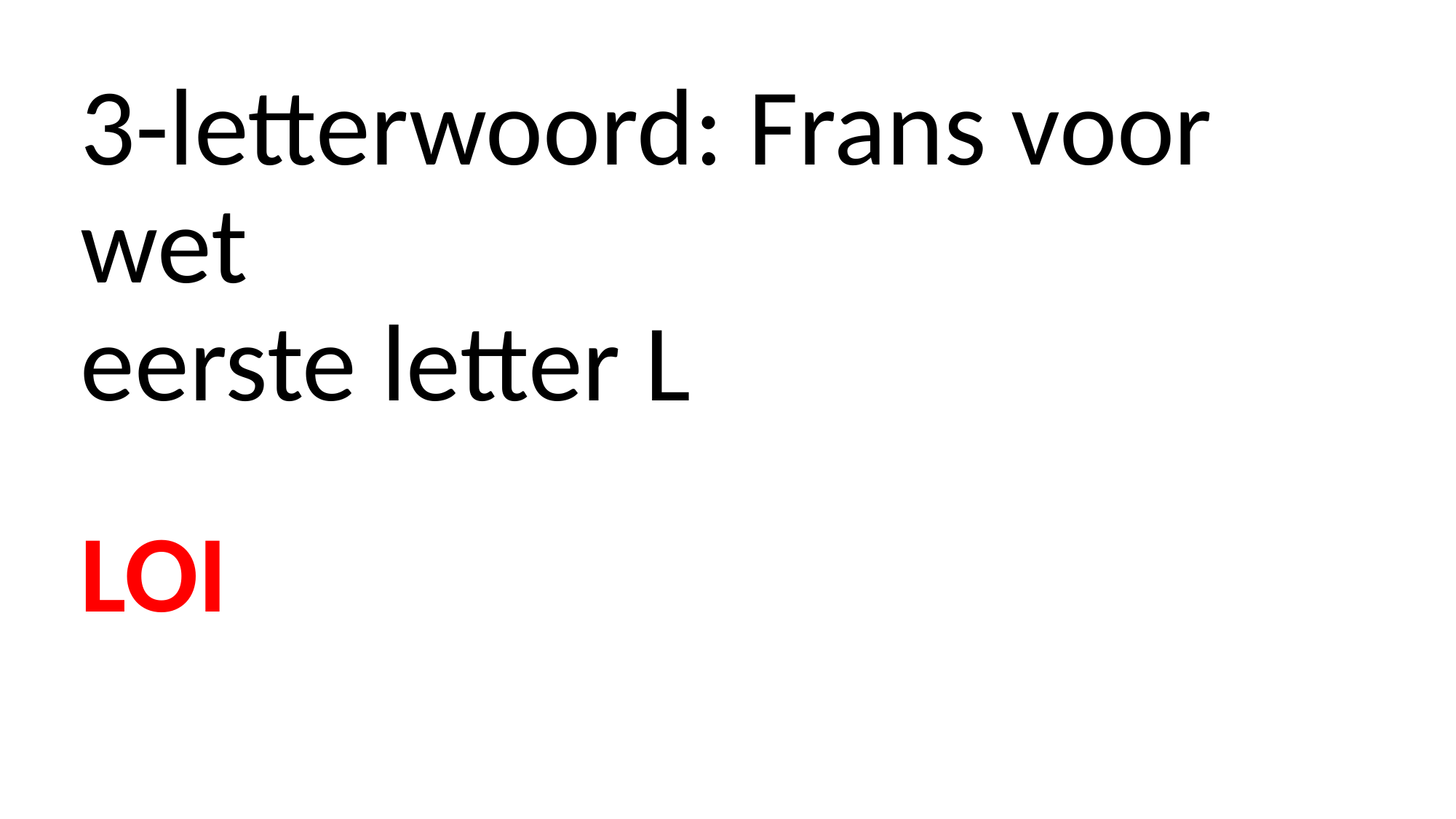

# 3-letterwoord: Frans voor wet eerste letter L
LOI